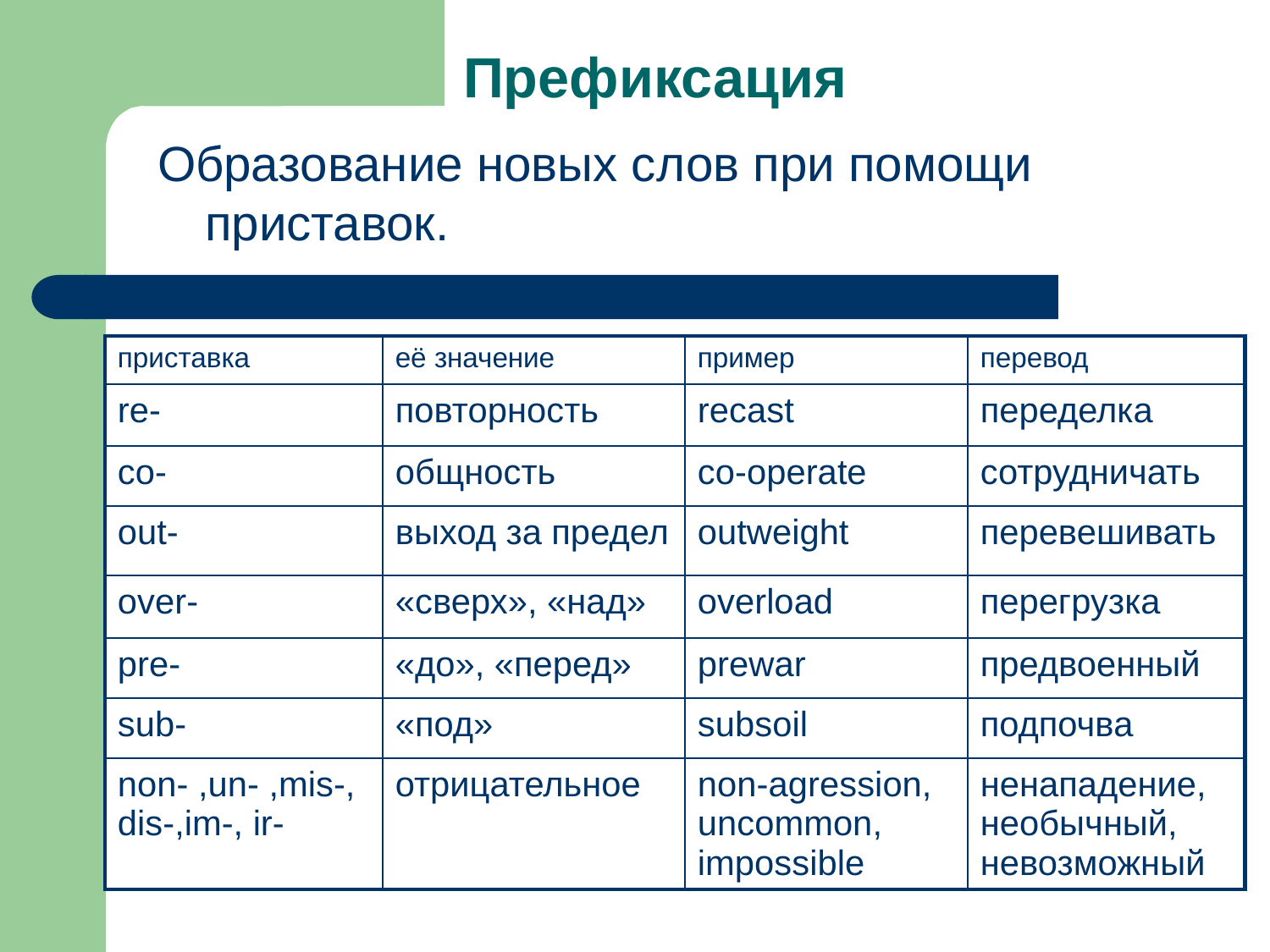

# Префиксация
Образование новых слов при помощи приставок.
| приставка | её значение | пример | перевод |
| --- | --- | --- | --- |
| re- | повторность | recast | переделка |
| co- | общность | co-operate | сотрудничать |
| out- | выход за предел | outweight | перевешивать |
| over- | «сверх», «над» | overload | перегрузка |
| pre- | «до», «перед» | prewar | предвоенный |
| sub- | «под» | subsoil | подпочва |
| non- ,un- ,mis-, dis-,im-, ir- | отрицательное | non-agression, uncommon, impossible | ненападение, необычный, невозможный |